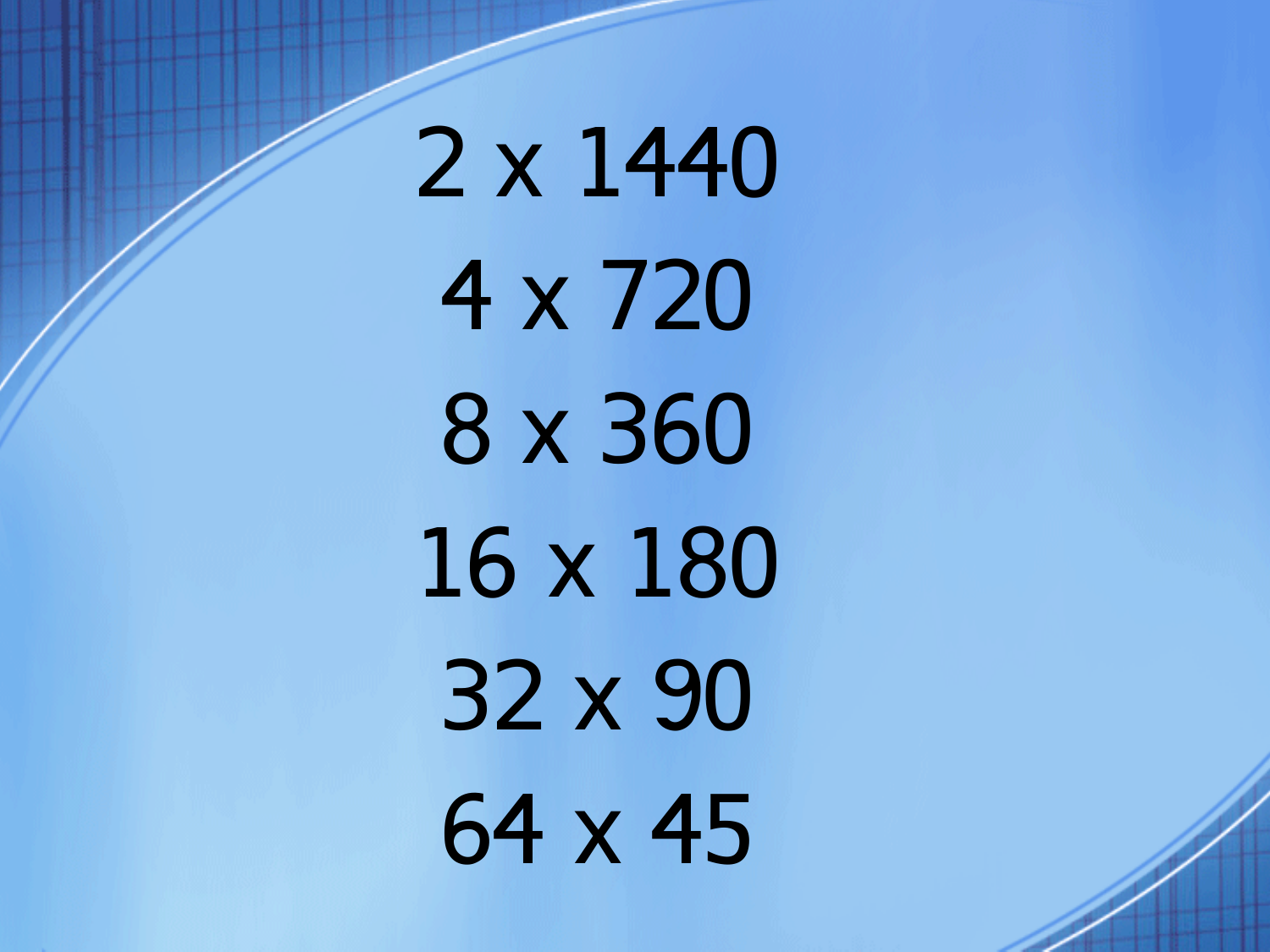

2 x 1440
4 x 720
8 x 360
16 x 180
32 x 90
64 x 45